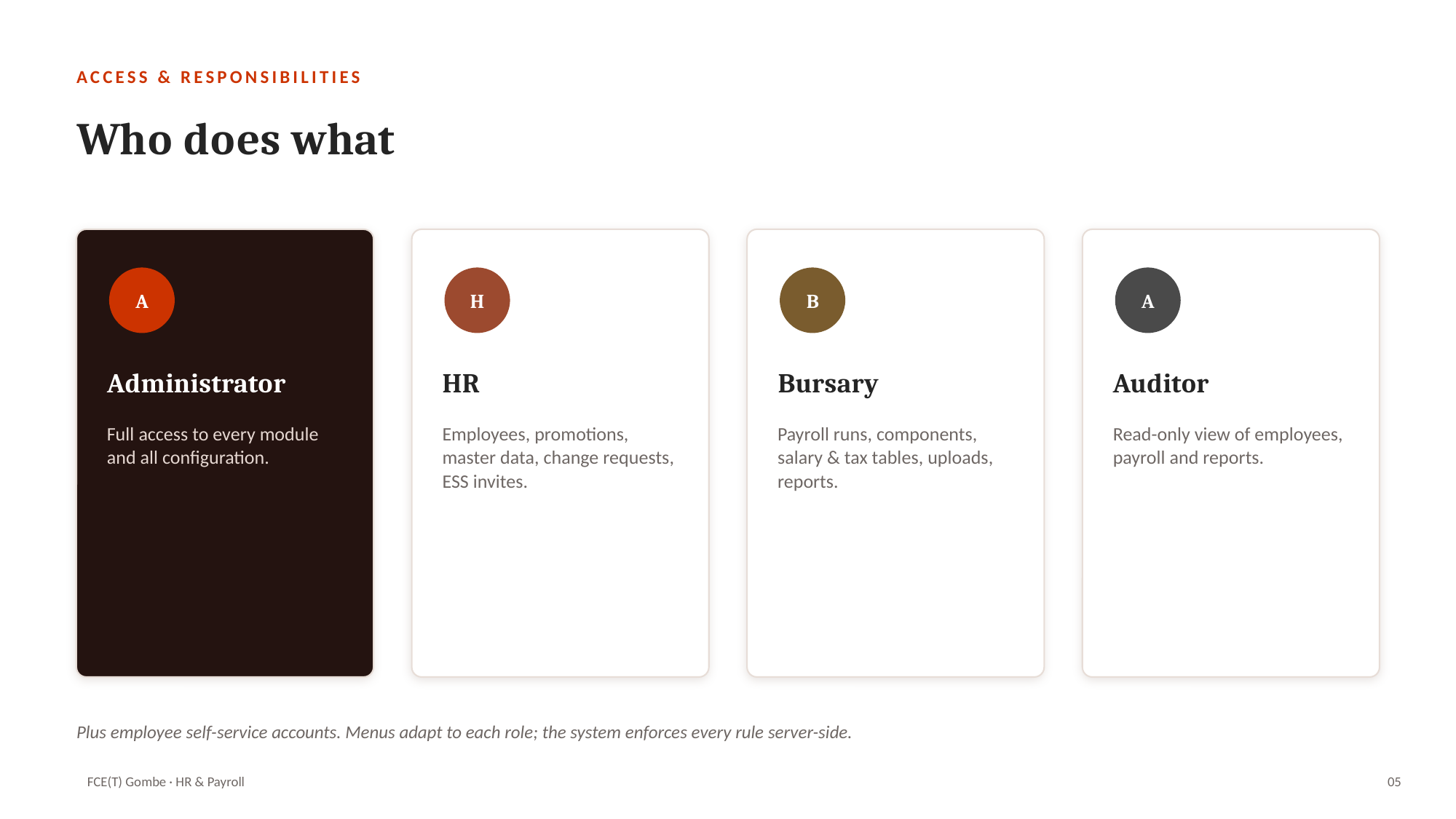

ACCESS & RESPONSIBILITIES
Who does what

A

H

B

A
Administrator
HR
Bursary
Auditor
Full access to every module and all configuration.
Employees, promotions, master data, change requests, ESS invites.
Payroll runs, components, salary & tax tables, uploads, reports.
Read-only view of employees, payroll and reports.
Plus employee self-service accounts. Menus adapt to each role; the system enforces every rule server-side.
FCE(T) Gombe · HR & Payroll
05